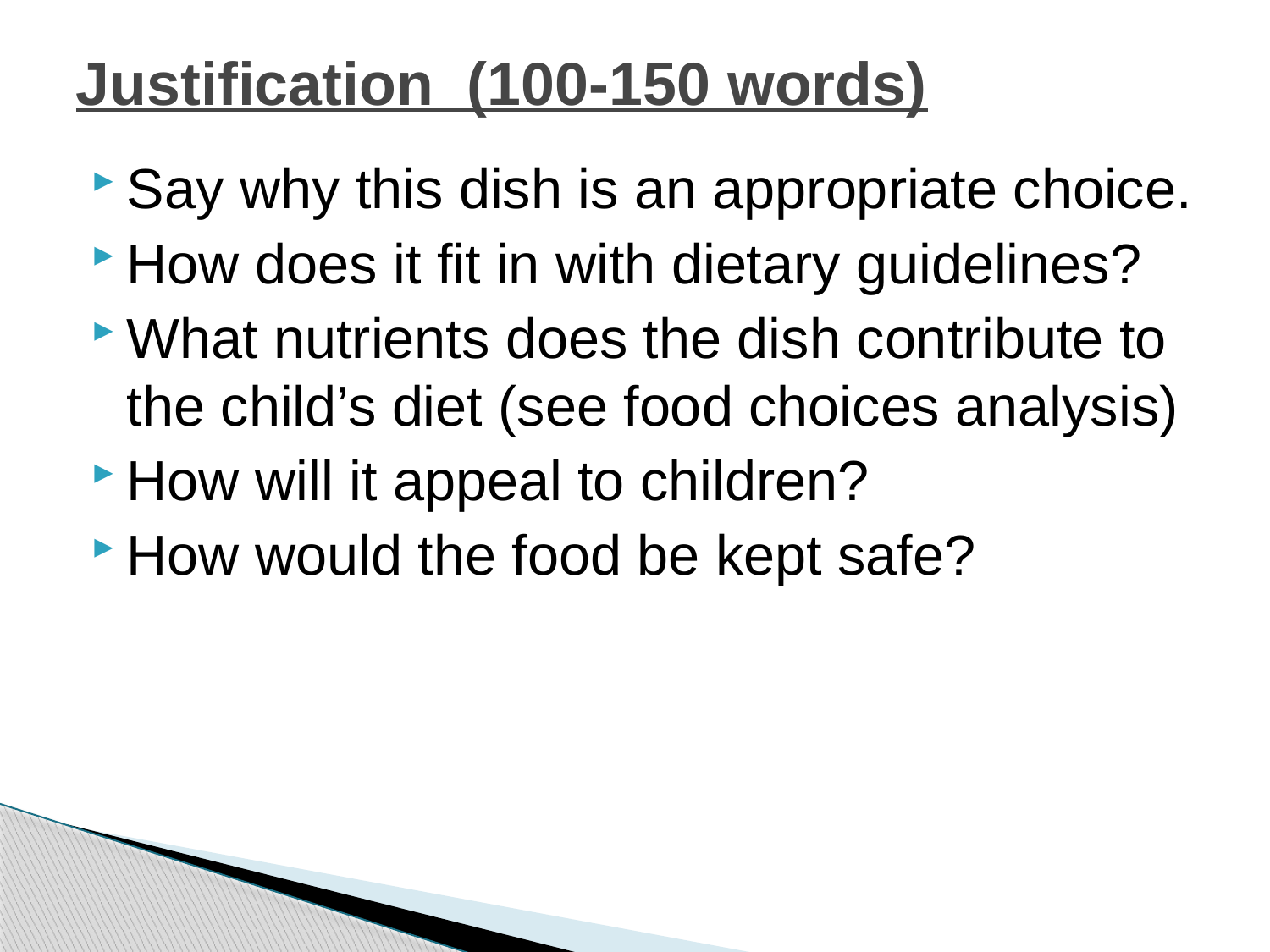

# Justification  (100-150 words)
Say why this dish is an appropriate choice.
How does it fit in with dietary guidelines?
What nutrients does the dish contribute to the child’s diet (see food choices analysis)
How will it appeal to children?
How would the food be kept safe?